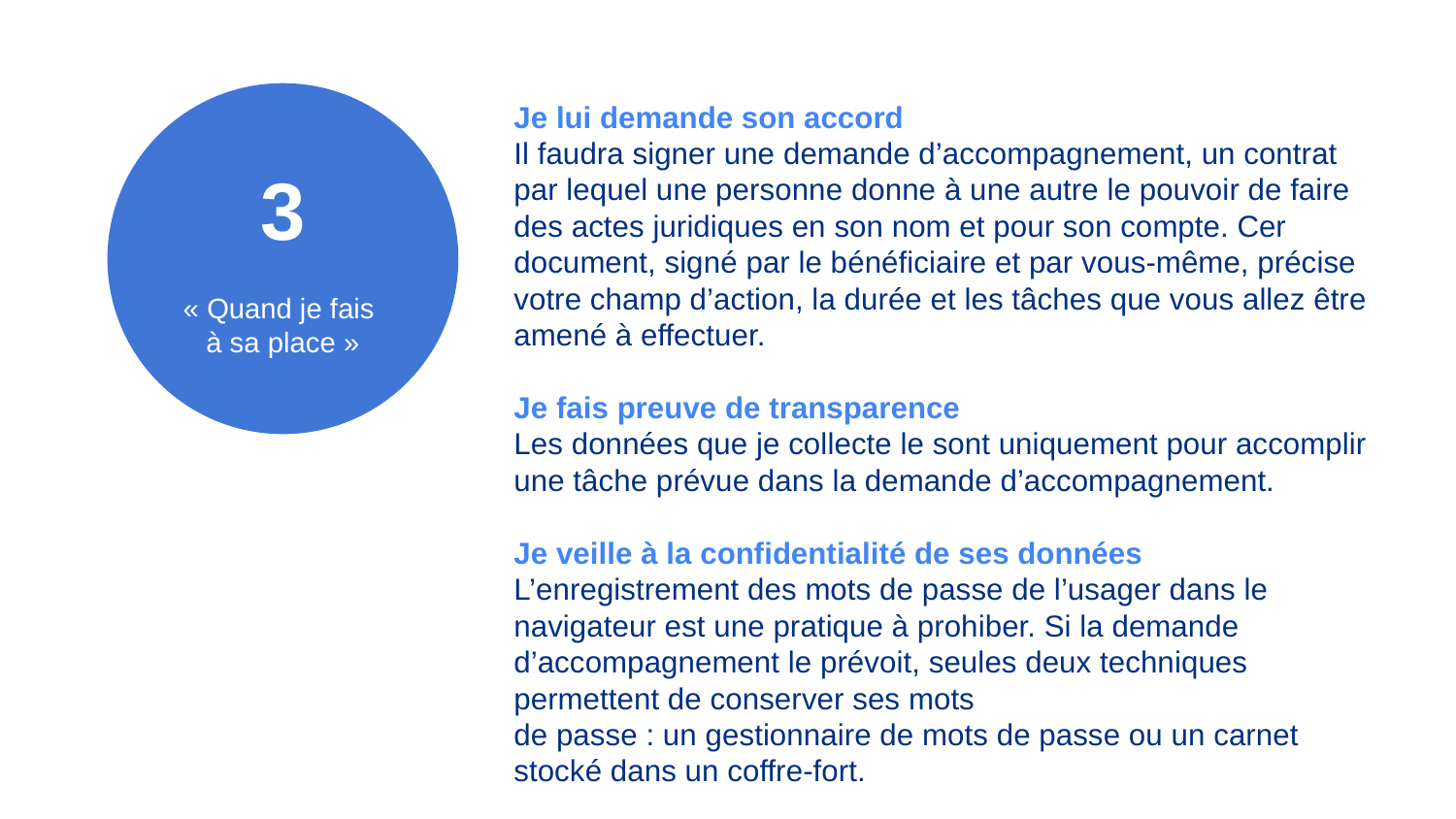

3

« Quand je fais
à sa place »
Je lui demande son accord
Il faudra signer une demande d’accompagnement, un contrat par lequel une personne donne à une autre le pouvoir de faire des actes juridiques en son nom et pour son compte. Cer document, signé par le bénéficiaire et par vous-même, précise votre champ d’action, la durée et les tâches que vous allez être amené à effectuer.

Je fais preuve de transparence
Les données que je collecte le sont uniquement pour accomplir une tâche prévue dans la demande d’accompagnement.

Je veille à la confidentialité de ses données
L’enregistrement des mots de passe de l’usager dans le navigateur est une pratique à prohiber. Si la demande d’accompagnement le prévoit, seules deux techniques permettent de conserver ses mots
de passe : un gestionnaire de mots de passe ou un carnet
stocké dans un coffre-fort.